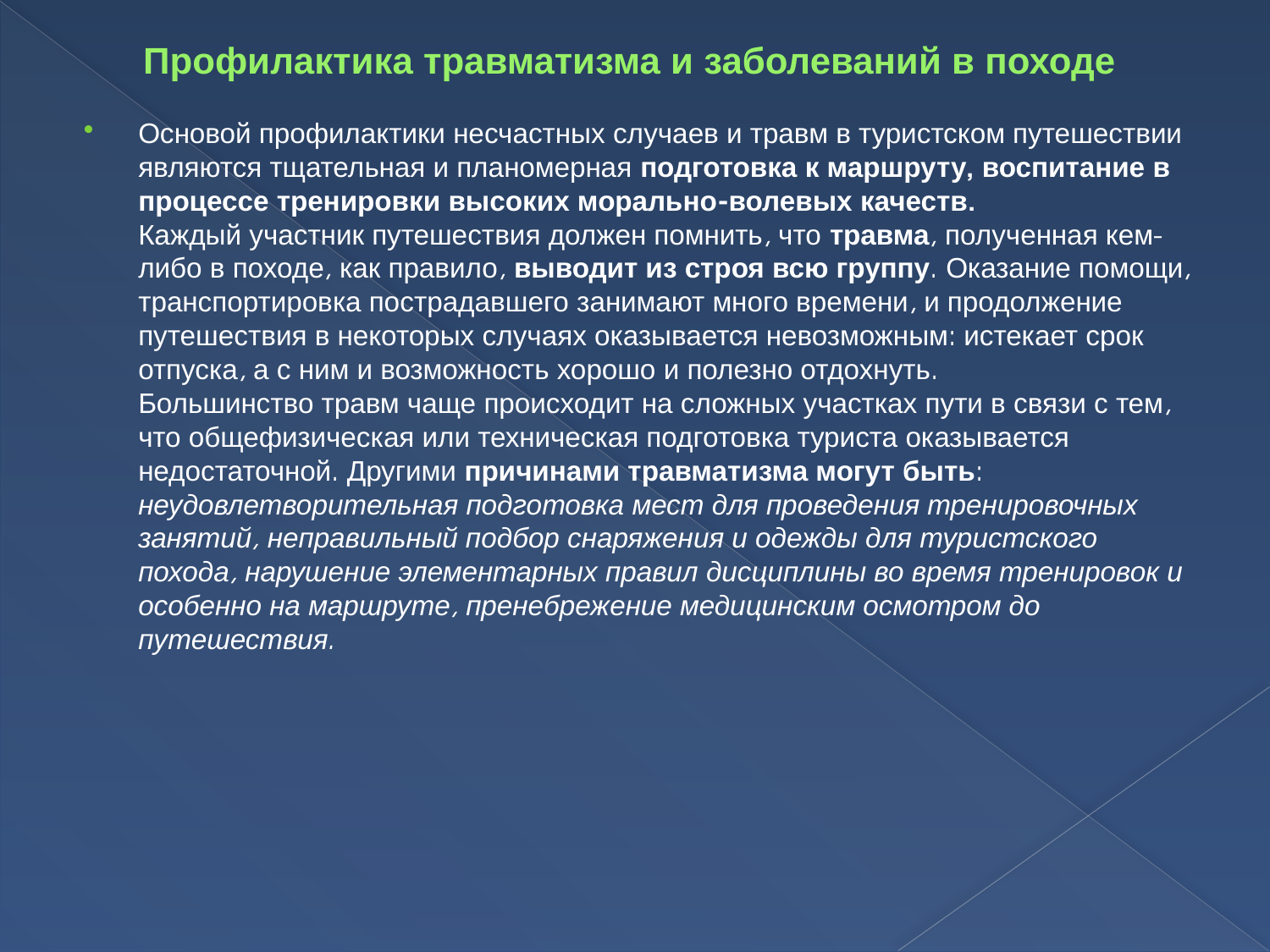

# Профилактика травматизма и заболеваний в походе
Основой профилактики несчастных случаев и травм в туристском путешествии являются тщательная и планомерная подготовка к маршруту, воспитание в процессе тренировки высоких морально-волевых качеств.
Каждый участник путешествия должен помнить, что травма, полученная кем-либо в походе, как правило, выводит из строя всю группу. Оказание помощи, транспортировка пострадавшего занимают много времени, и продолжение путешествия в некоторых случаях оказывается невозможным: истекает срок отпуска, а с ним и возможность хорошо и полезно отдохнуть.
Большинство травм чаще происходит на сложных участках пути в связи с тем, что общефизическая или техническая подготовка туриста оказывается недостаточной. Другими причинами травматизма могут быть: неудовлетворительная подготовка мест для проведения тренировочных занятий, неправильный подбор снаряжения и одежды для туристского похода, нарушение элементарных правил дисциплины во время тренировок и особенно на маршруте, пренебрежение медицинским осмотром до путешествия.